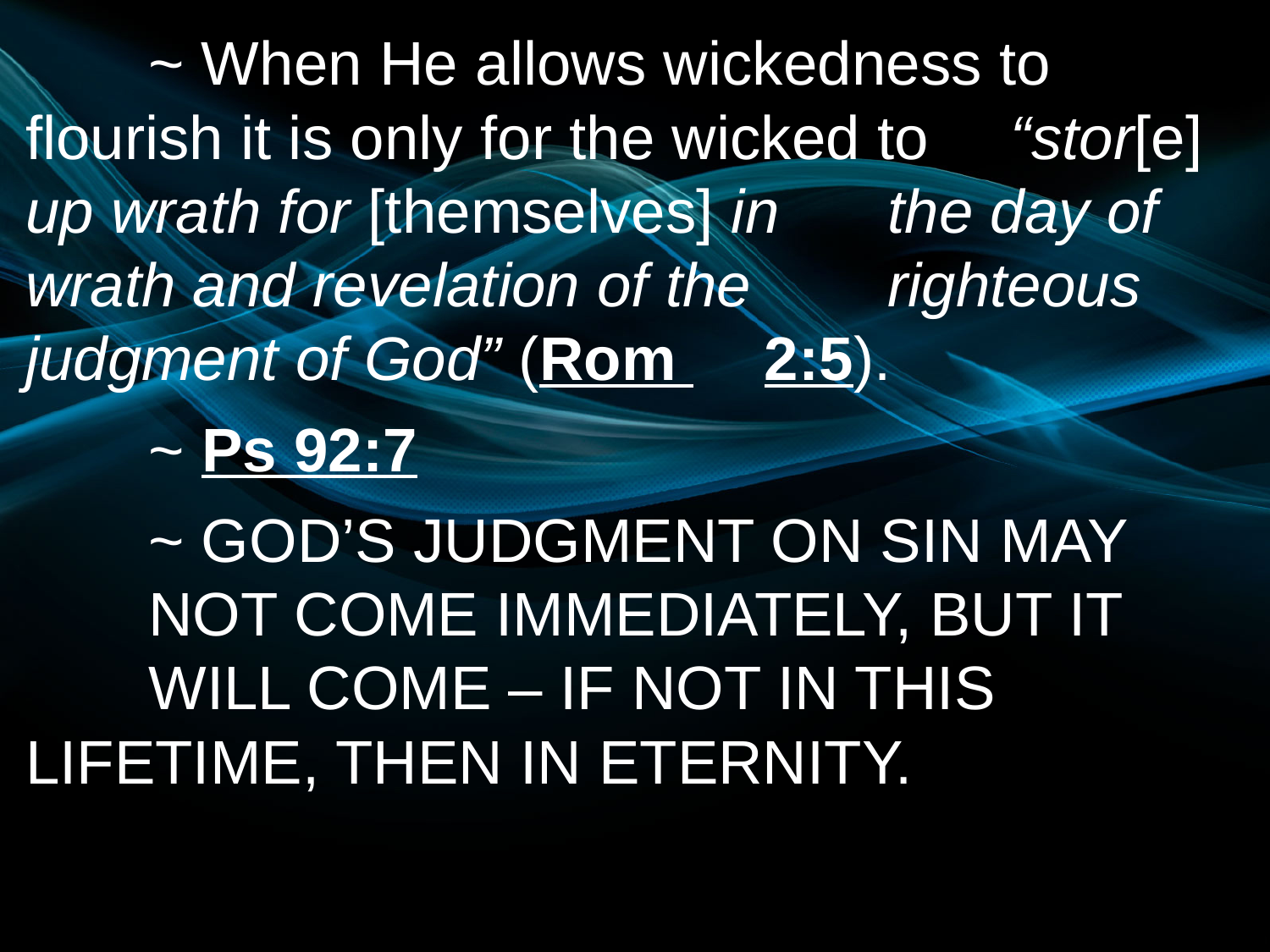

~ When He allows wickedness to 			flourish it is only for the wicked to 			“stor[e] up wrath for [themselves] in 		the day of wrath and revelation of the 		righteous judgment of God” (Rom 			2:5).
	~ Ps 92:7
	~ GOD’S JUDGMENT ON SIN MAY 			NOT COME IMMEDIATELY, BUT IT 		WILL COME – IF NOT IN THIS 			LIFETIME, THEN IN ETERNITY.